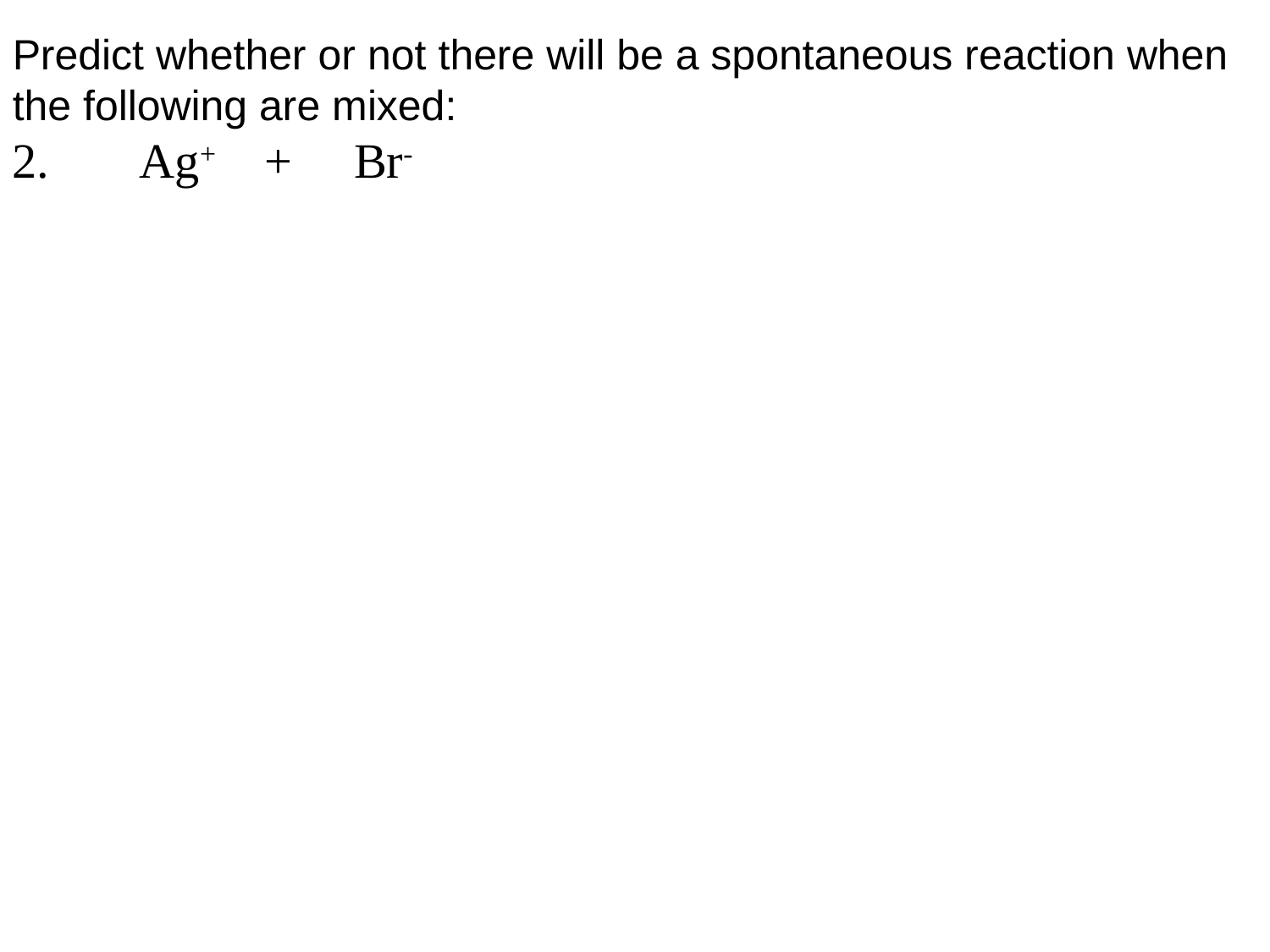

Predict whether or not there will be a spontaneous reaction when the following are mixed:
2. 	Ag+    +     Br-